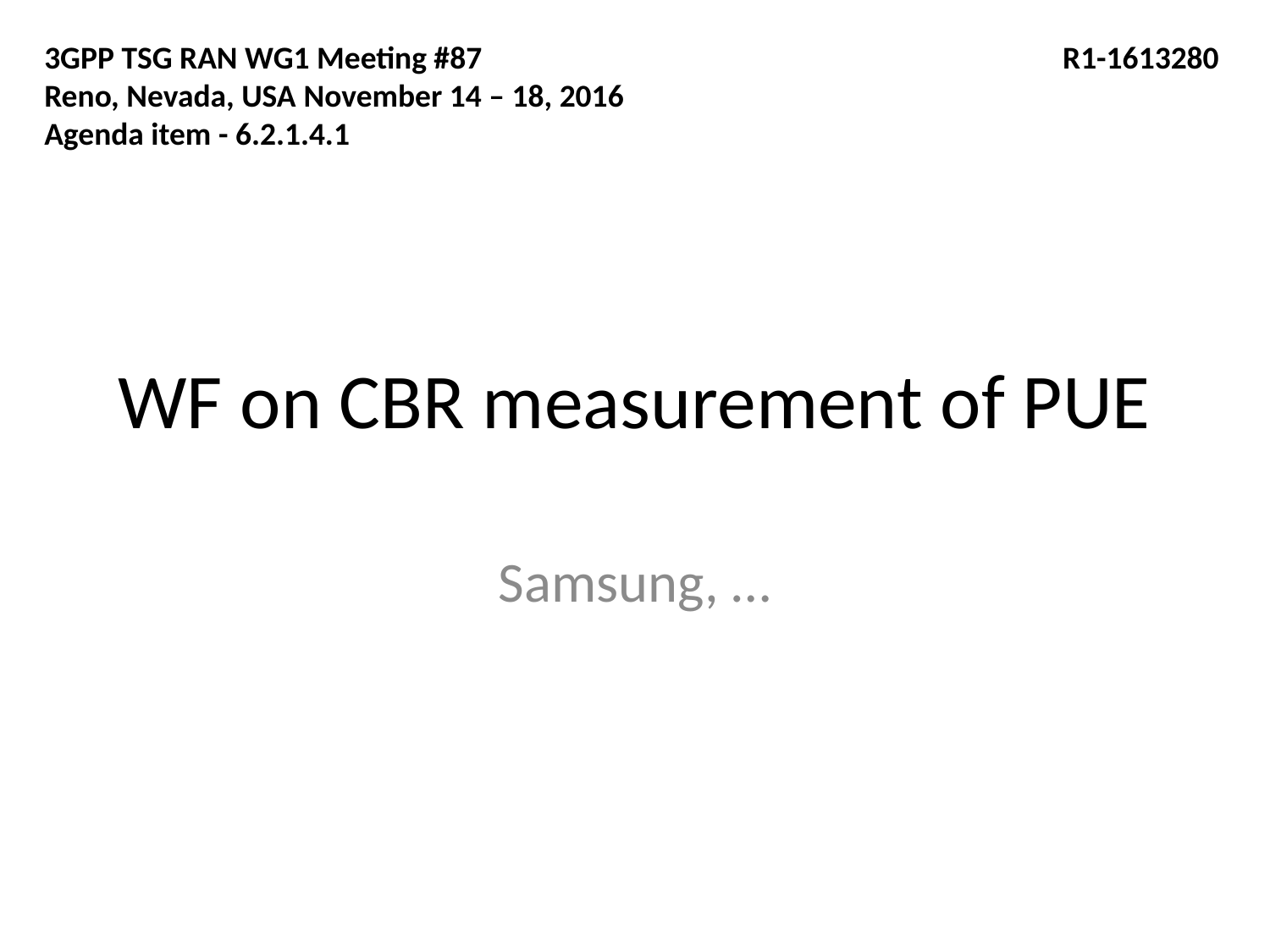

3GPP TSG RAN WG1 Meeting #87				                  R1-1613280
Reno, Nevada, USA November 14 – 18, 2016
Agenda item - 6.2.1.4.1
# WF on CBR measurement of PUE
Samsung, …